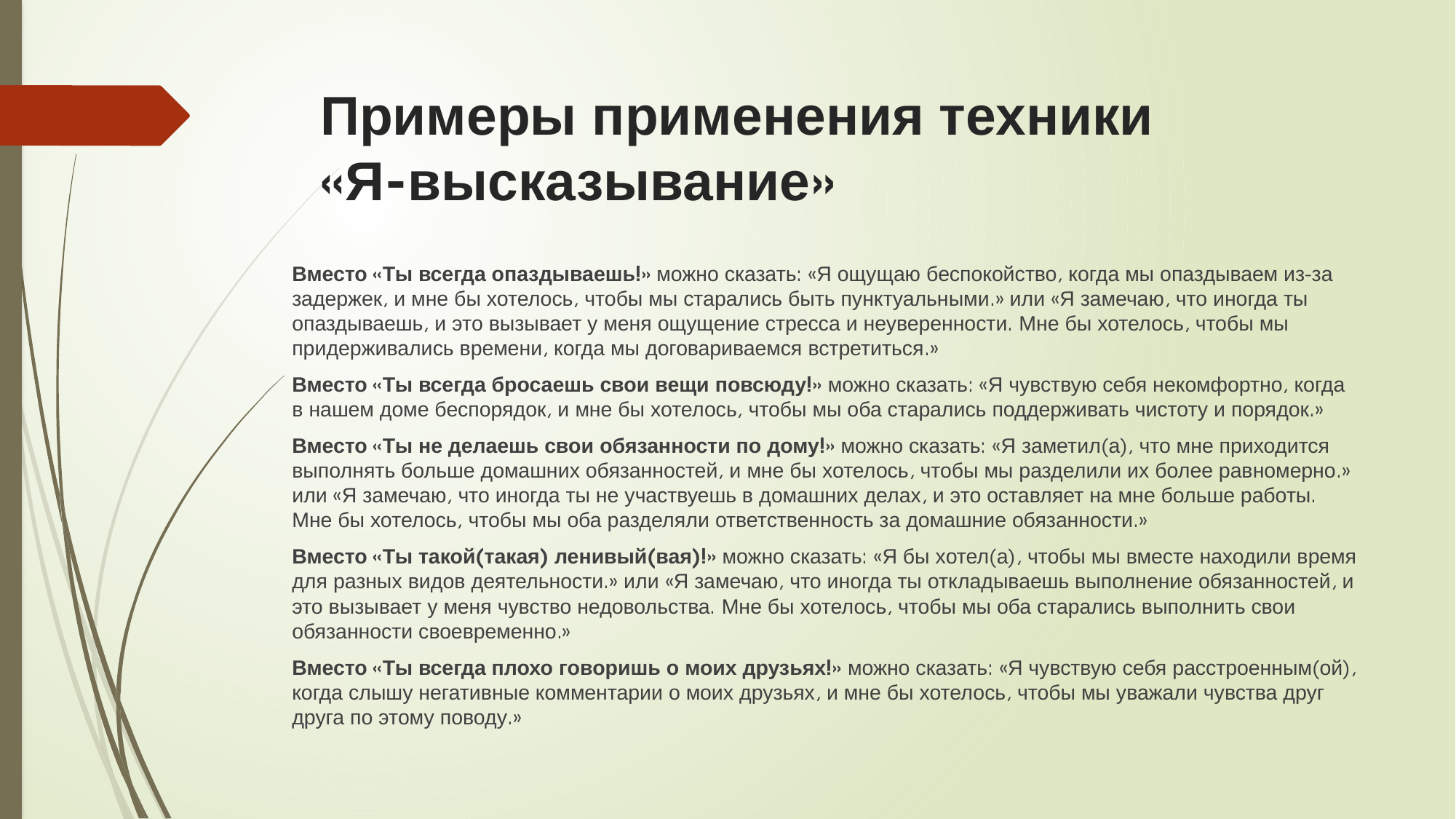

# Примеры применения техники «Я-высказывание»
Вместо «Ты всегда опаздываешь!» можно сказать: «Я ощущаю беспокойство, когда мы опаздываем из-за задержек, и мне бы хотелось, чтобы мы старались быть пунктуальными.» или «Я замечаю, что иногда ты опаздываешь, и это вызывает у меня ощущение стресса и неуверенности. Мне бы хотелось, чтобы мы придерживались времени, когда мы договариваемся встретиться.»
Вместо «Ты всегда бросаешь свои вещи повсюду!» можно сказать: «Я чувствую себя некомфортно, когда в нашем доме беспорядок, и мне бы хотелось, чтобы мы оба старались поддерживать чистоту и порядок.»
Вместо «Ты не делаешь свои обязанности по дому!» можно сказать: «Я заметил(а), что мне приходится выполнять больше домашних обязанностей, и мне бы хотелось, чтобы мы разделили их более равномерно.» или «Я замечаю, что иногда ты не участвуешь в домашних делах, и это оставляет на мне больше работы. Мне бы хотелось, чтобы мы оба разделяли ответственность за домашние обязанности.»
Вместо «Ты такой(такая) ленивый(вая)!» можно сказать: «Я бы хотел(а), чтобы мы вместе находили время для разных видов деятельности.» или «Я замечаю, что иногда ты откладываешь выполнение обязанностей, и это вызывает у меня чувство недовольства. Мне бы хотелось, чтобы мы оба старались выполнить свои обязанности своевременно.»
Вместо «Ты всегда плохо говоришь о моих друзьях!» можно сказать: «Я чувствую себя расстроенным(ой), когда слышу негативные комментарии о моих друзьях, и мне бы хотелось, чтобы мы уважали чувства друг друга по этому поводу.»